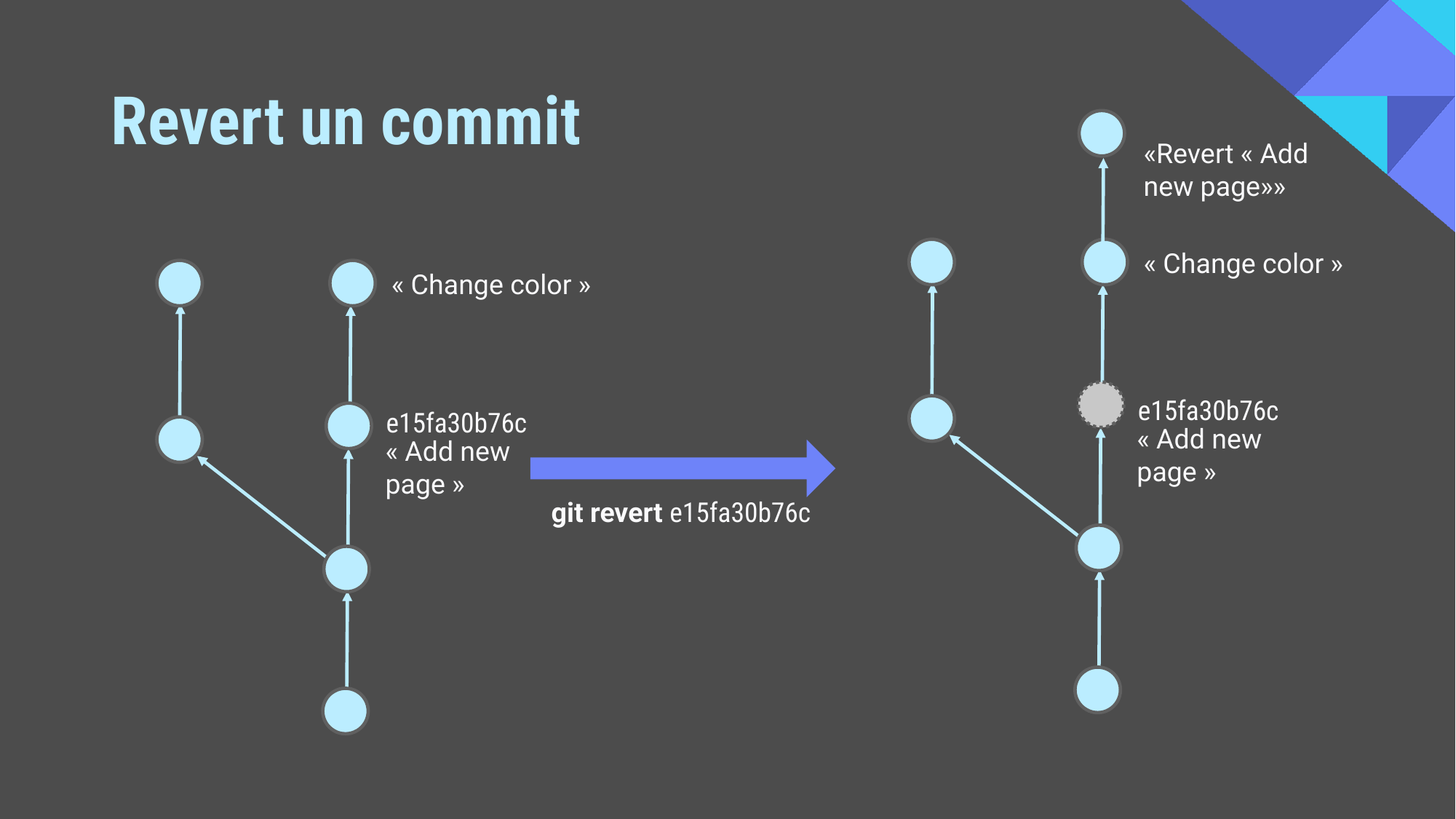

# Revert un commit

«Revert « Add new page»»

« Change color »

« Change color »
e15fa30b76c
e15fa30b76c
« Add new page »
« Add new page »

git revert e15fa30b76c